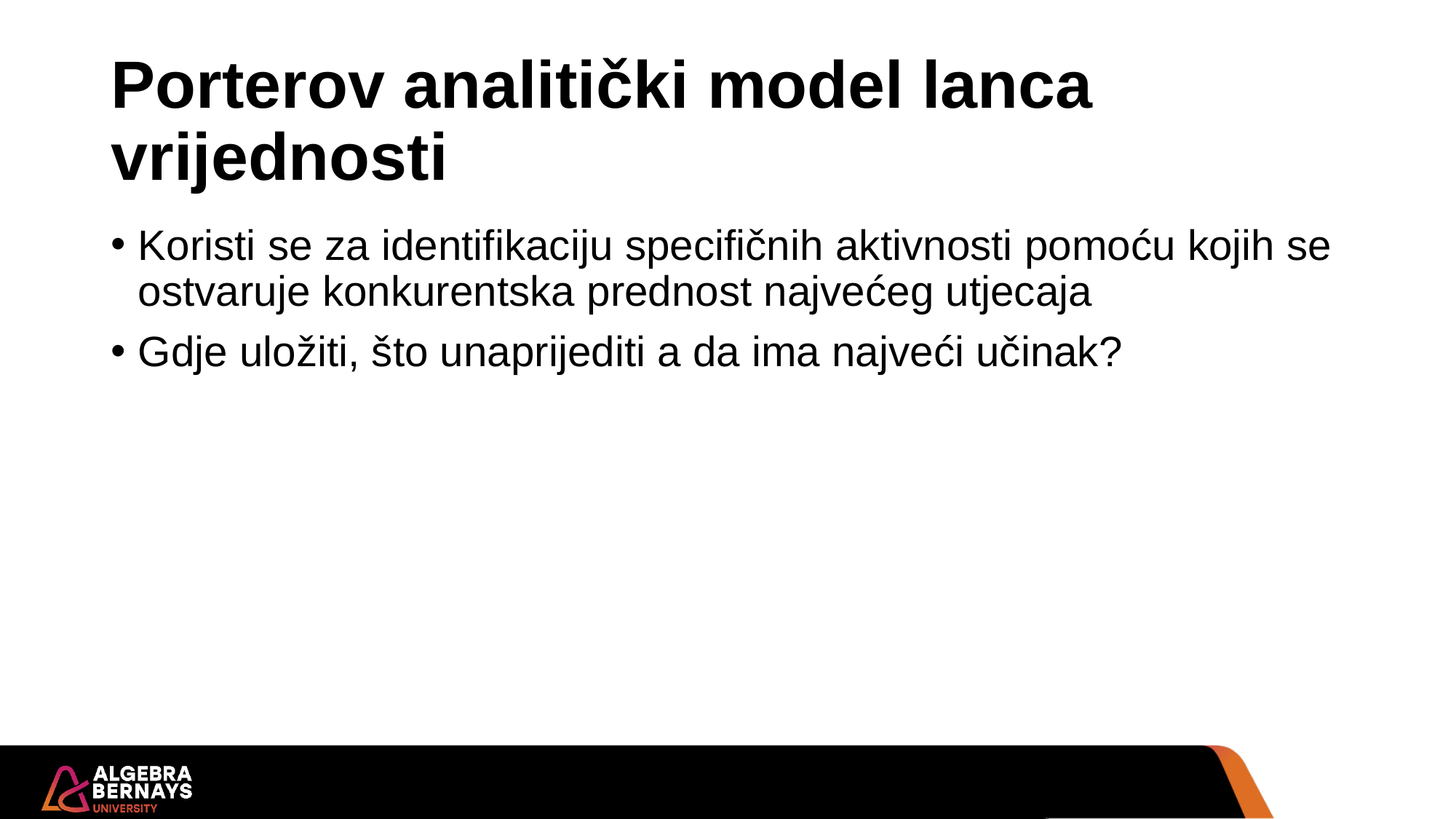

# Porterov analitički model lanca vrijednosti
Koristi se za identifikaciju specifičnih aktivnosti pomoću kojih se ostvaruje konkurentska prednost najvećeg utjecaja
Gdje uložiti, što unaprijediti a da ima najveći učinak?